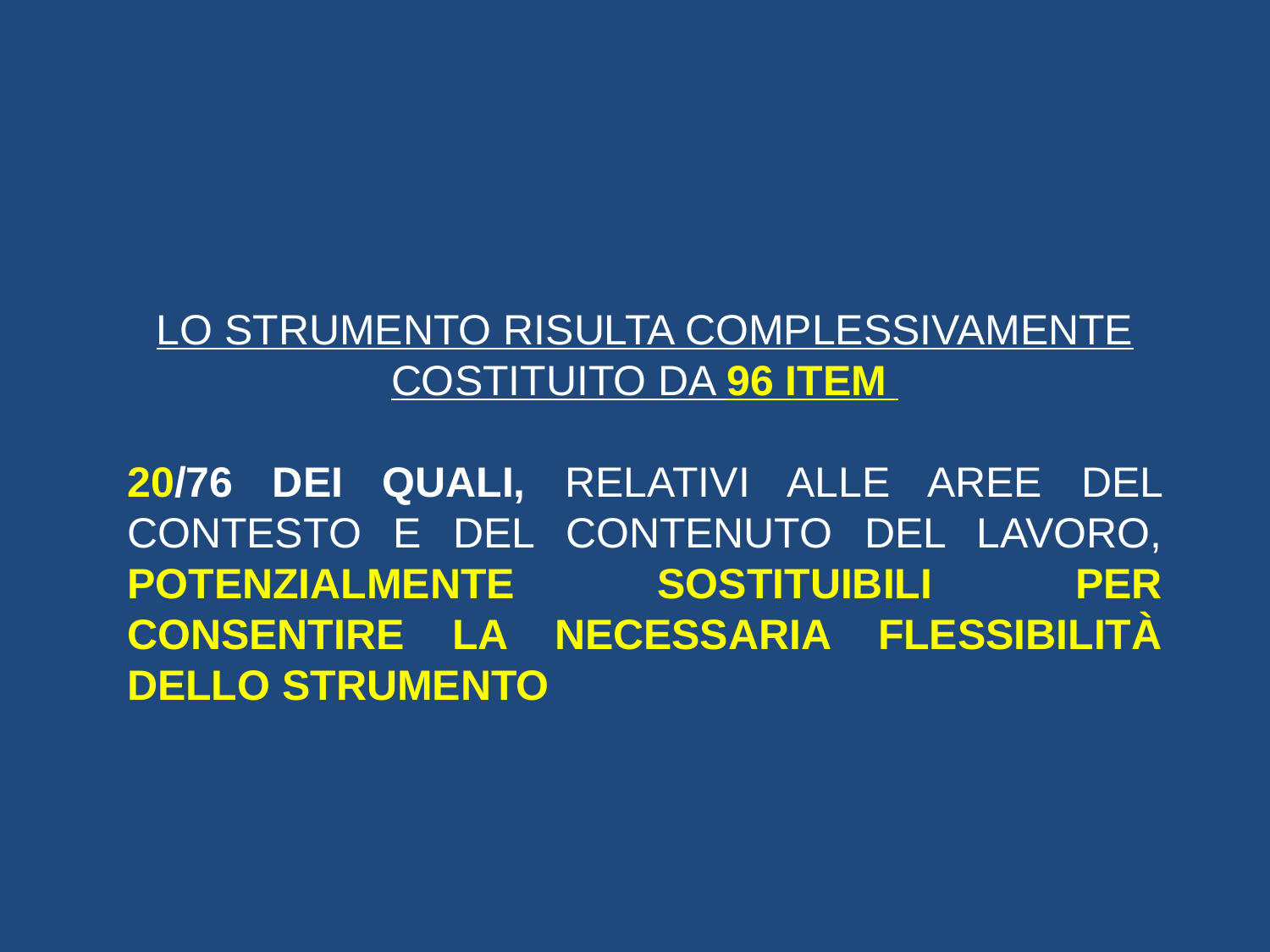

LO STRUMENTO RISULTA COMPLESSIVAMENTE COSTITUITO DA 96 ITEM

20/76 DEI QUALI, RELATIVI ALLE AREE DEL CONTESTO E DEL CONTENUTO DEL LAVORO, POTENZIALMENTE SOSTITUIBILI PER CONSENTIRE LA NECESSARIA FLESSIBILITÀ DELLO STRUMENTO